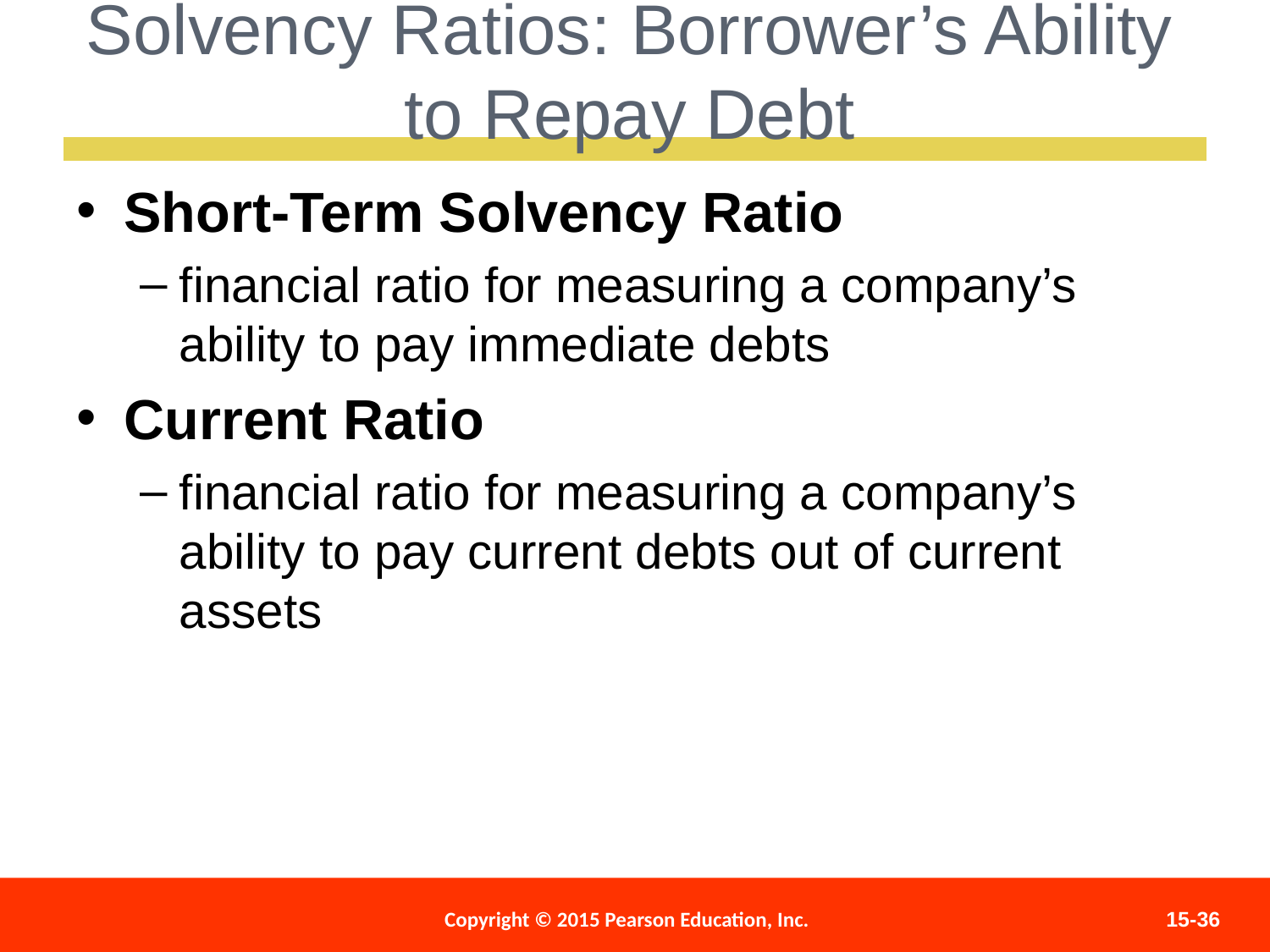

Solvency Ratios: Borrower’s Ability to Repay Debt
Short-Term Solvency Ratio
financial ratio for measuring a company’s ability to pay immediate debts
Current Ratio
financial ratio for measuring a company’s ability to pay current debts out of current assets